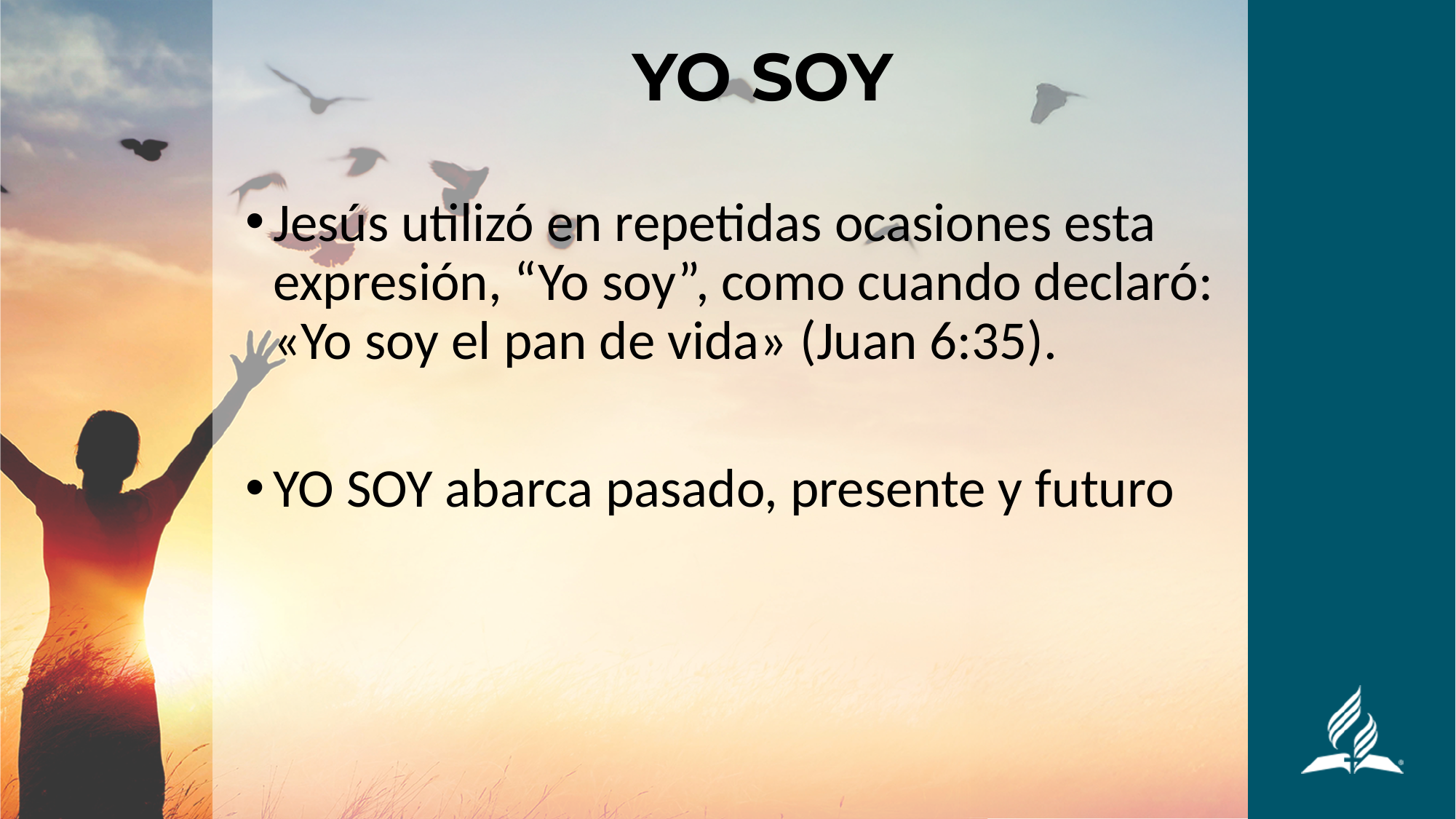

# YO SOY
Jesús utilizó en repetidas ocasiones esta expresión, “Yo soy”, como cuando declaró: «Yo soy el pan de vida» (Juan 6:35).

YO SOY abarca pasado, presente y futuro